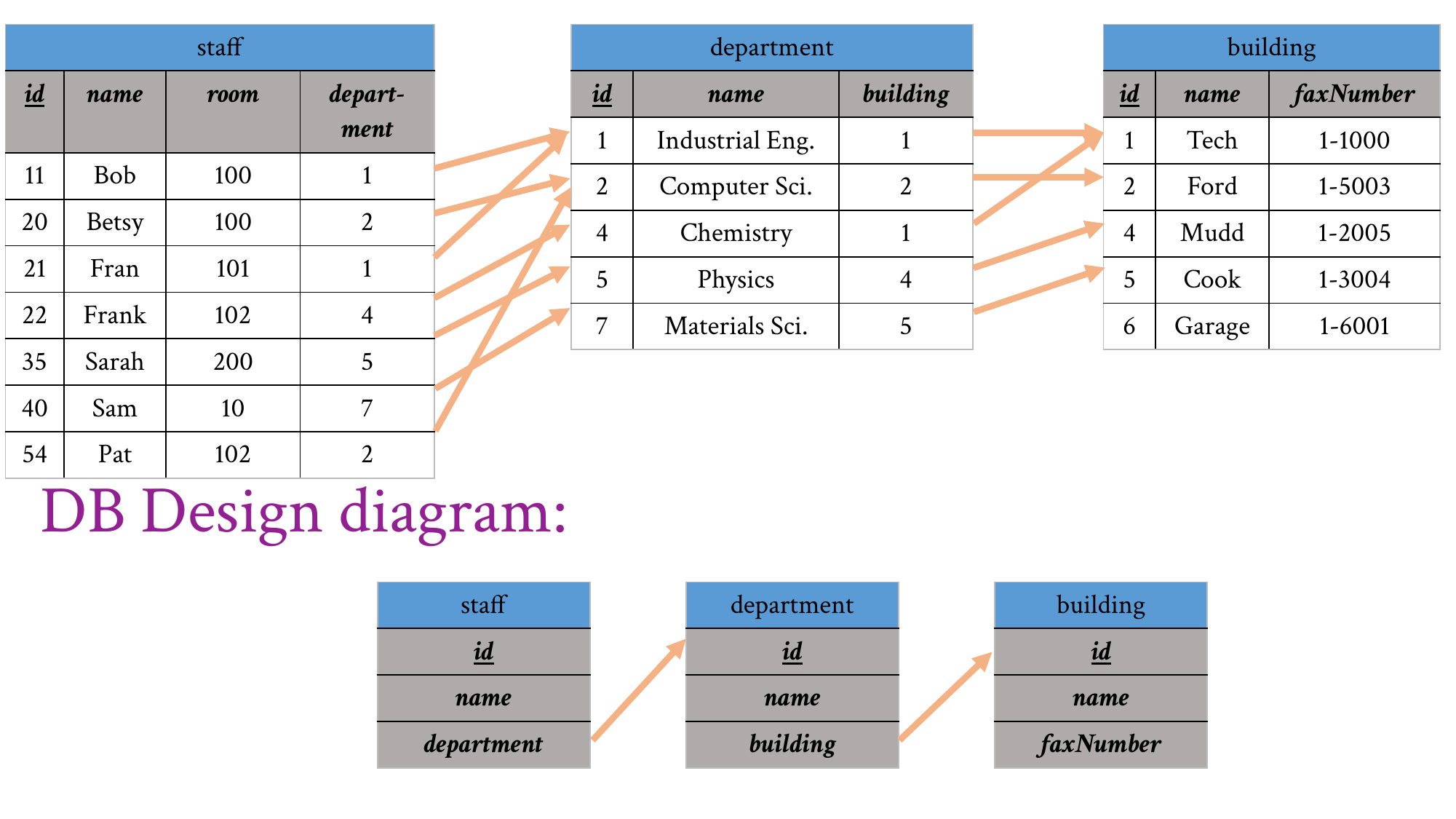

| staff |  |  |  |
| --- | --- | --- | --- |
| id | name | room | depart-ment |
| 11 | Bob | 100 | 1 |
| 20 | Betsy | 100 | 2 |
| 21 | Fran | 101 | 1 |
| 22 | Frank | 102 | 4 |
| 35 | Sarah | 200 | 5 |
| 40 | Sam | 10 | 7 |
| 54 | Pat | 102 | 2 |
| department |  |  |
| --- | --- | --- |
| id | name | building |
| 1 | Industrial Eng. | 1 |
| 2 | Computer Sci. | 2 |
| 4 | Chemistry | 1 |
| 5 | Physics | 4 |
| 7 | Materials Sci. | 5 |
| building |  |  |
| --- | --- | --- |
| id | name | faxNumber |
| 1 | Tech | 1-1000 |
| 2 | Ford | 1-5003 |
| 4 | Mudd | 1-2005 |
| 5 | Cook | 1-3004 |
| 6 | Garage | 1-6001 |
# DB Design diagram:
| staff |
| --- |
| id |
| name |
| department |
| department |
| --- |
| id |
| name |
| building |
| building |
| --- |
| id |
| name |
| faxNumber |